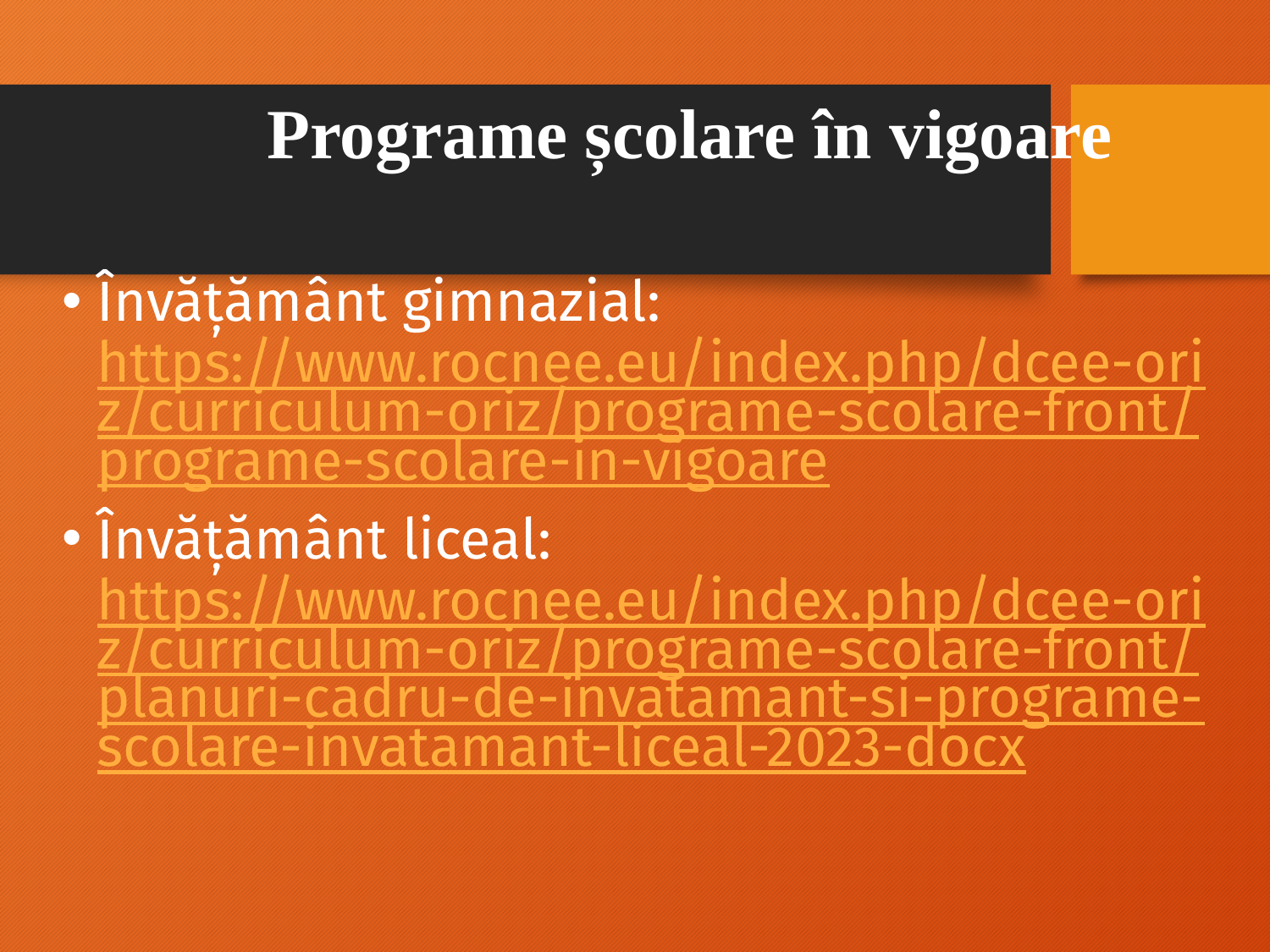

Programe școlare în vigoare
Învățământ gimnazial: https://www.rocnee.eu/index.php/dcee-oriz/curriculum-oriz/programe-scolare-front/programe-scolare-in-vigoare
Învățământ liceal: https://www.rocnee.eu/index.php/dcee-oriz/curriculum-oriz/programe-scolare-front/planuri-cadru-de-invatamant-si-programe-scolare-invatamant-liceal-2023-docx